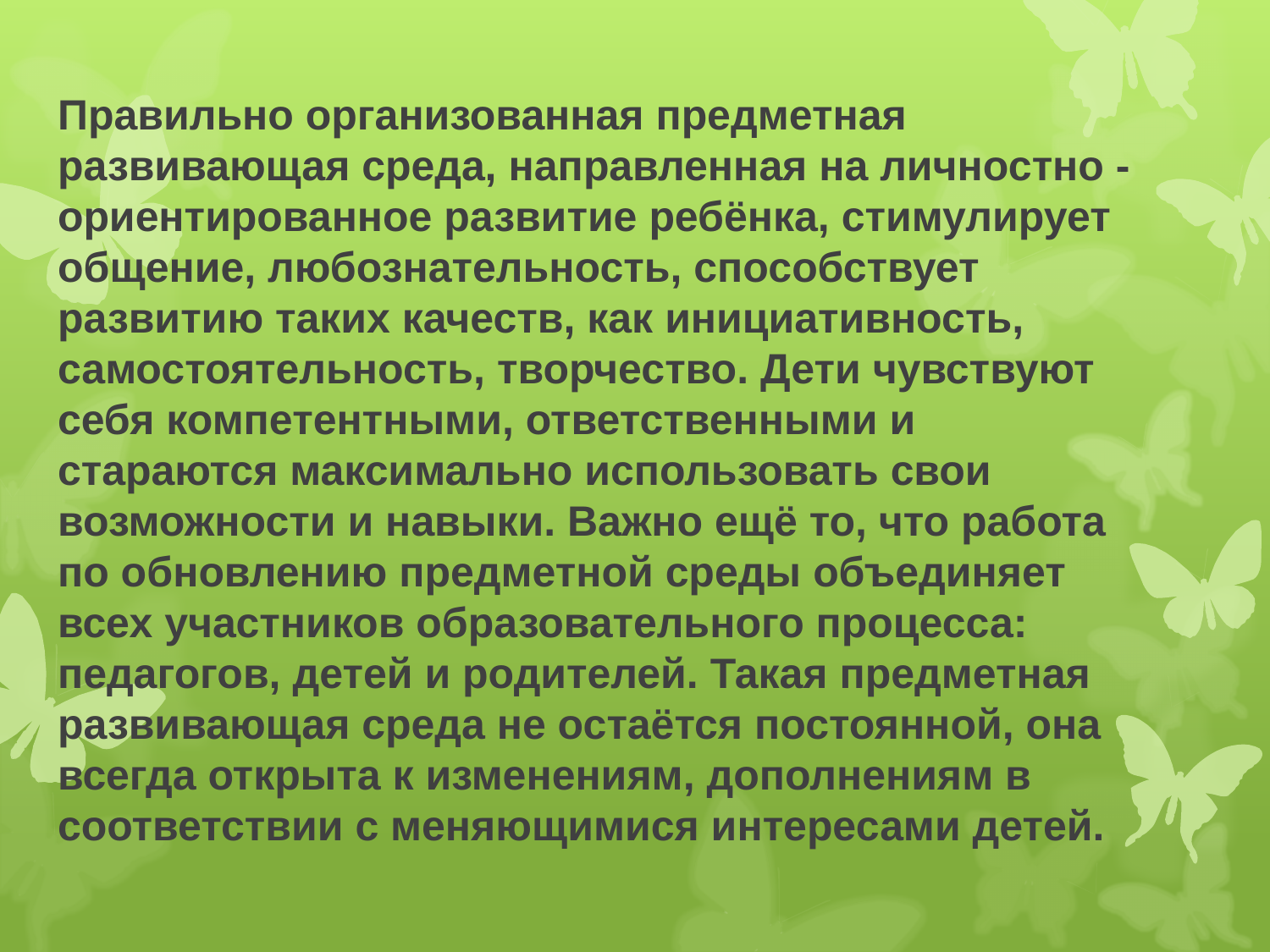

Правильно организованная предметная развивающая среда, направленная на личностно - ориентированное развитие ребёнка, стимулирует общение, любознательность, способствует развитию таких качеств, как инициативность, самостоятельность, творчество. Дети чувствуют себя компетентными, ответственными и стараются максимально использовать свои возможности и навыки. Важно ещё то, что работа по обновлению предметной среды объединяет всех участников образовательного процесса: педагогов, детей и родителей. Такая предметная развивающая среда не остаётся постоянной, она всегда открыта к изменениям, дополнениям в соответствии с меняющимися интересами детей.

#